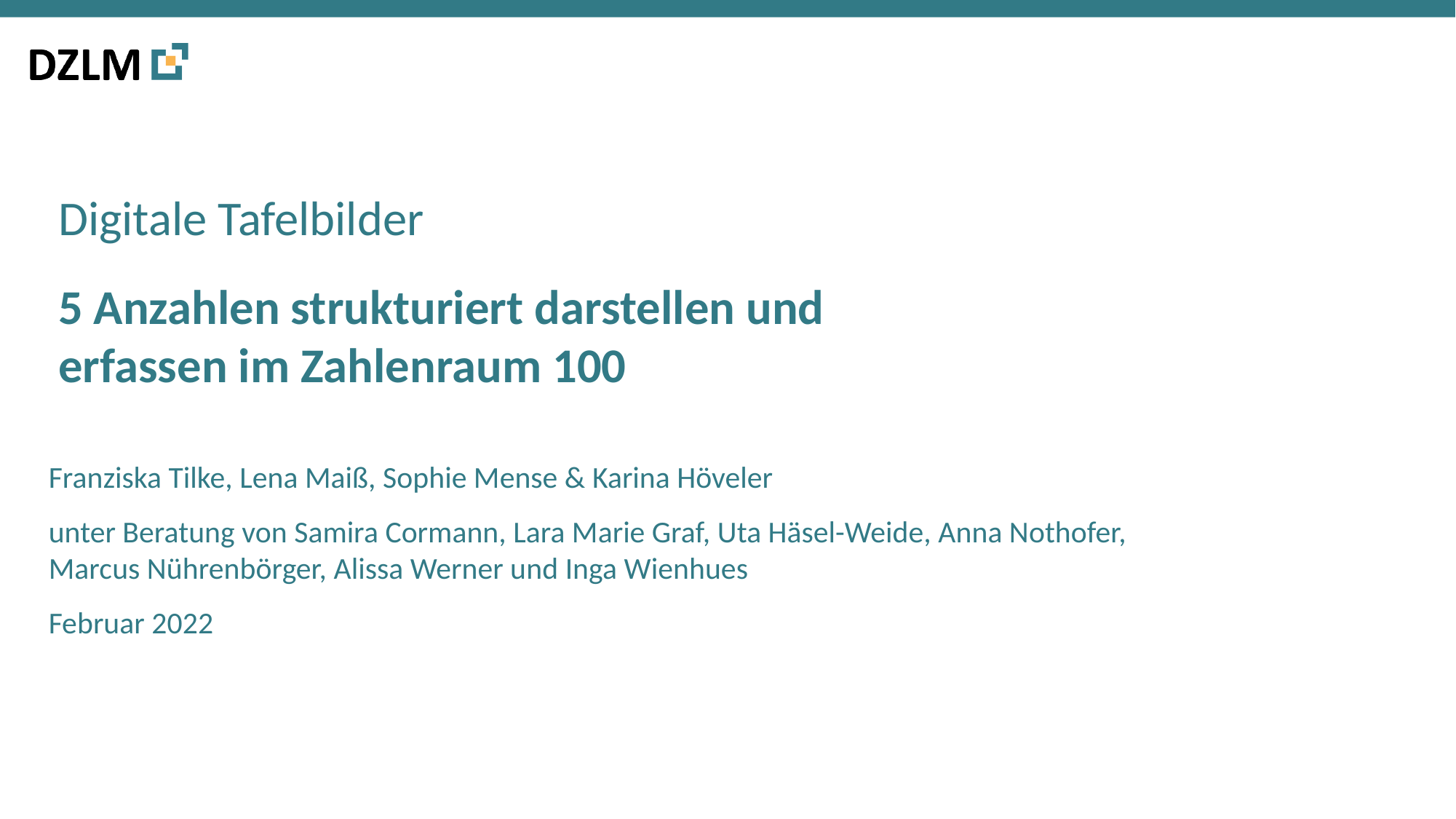

Digitale Tafelbilder
5 Anzahlen strukturiert darstellen und erfassen im Zahlenraum 100
Franziska Tilke, Lena Maiß, Sophie Mense & Karina Höveler
unter Beratung von Samira Cormann, Lara Marie Graf, Uta Häsel-Weide, Anna Nothofer,
Marcus Nührenbörger, Alissa Werner und Inga Wienhues
Februar 2022